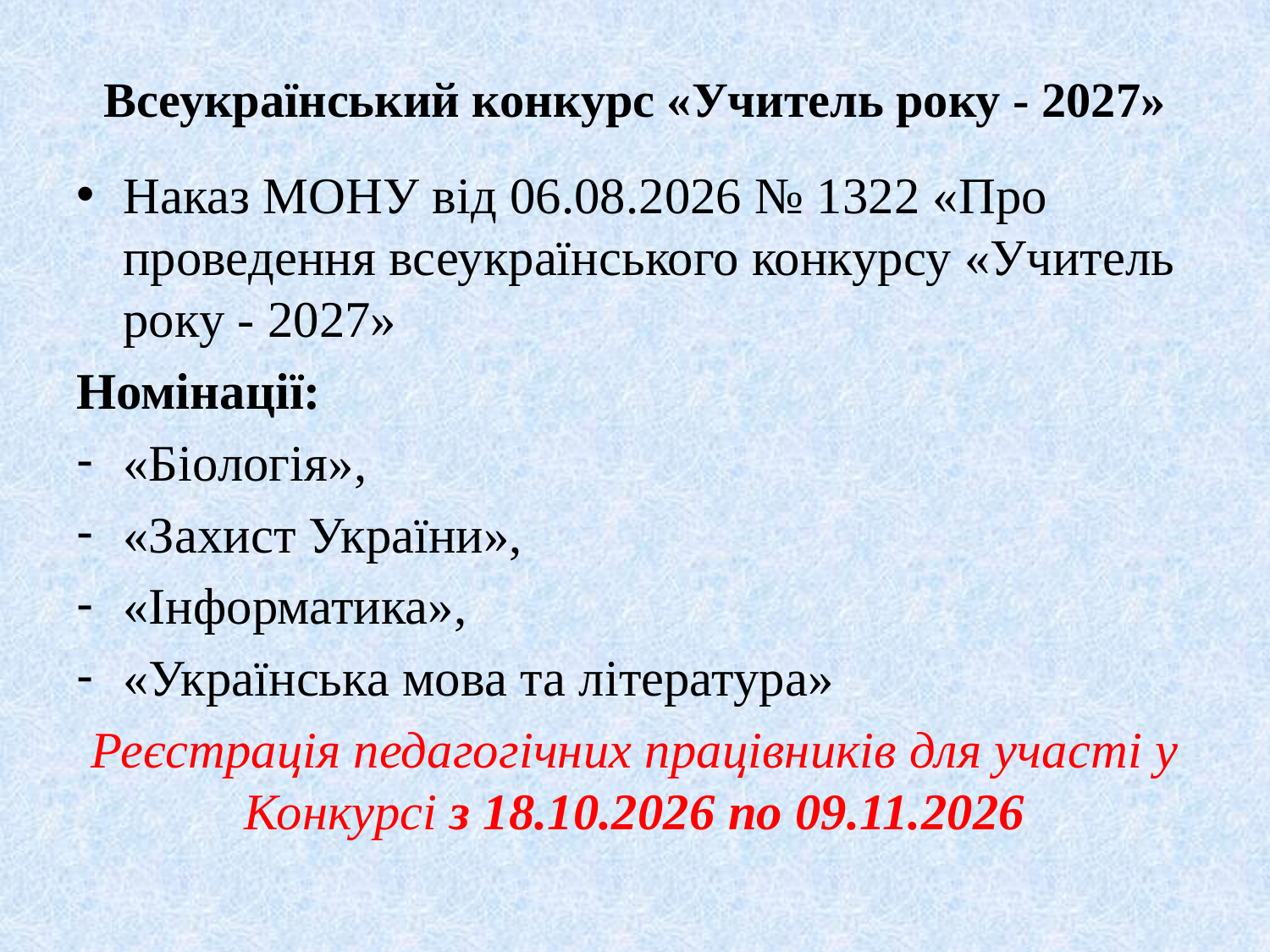

# Всеукраїнський конкурс «Учитель року - 2027»
Наказ МОНУ від 06.08.2026 № 1322 «Про проведення всеукраїнського конкурсу «Учитель року - 2027»
Номінації:
«Біологія»,
«Захист України»,
«Інформатика»,
«Українська мова та література»
Реєстрація педагогічних працівників для участі у Конкурсі з 18.10.2026 по 09.11.2026